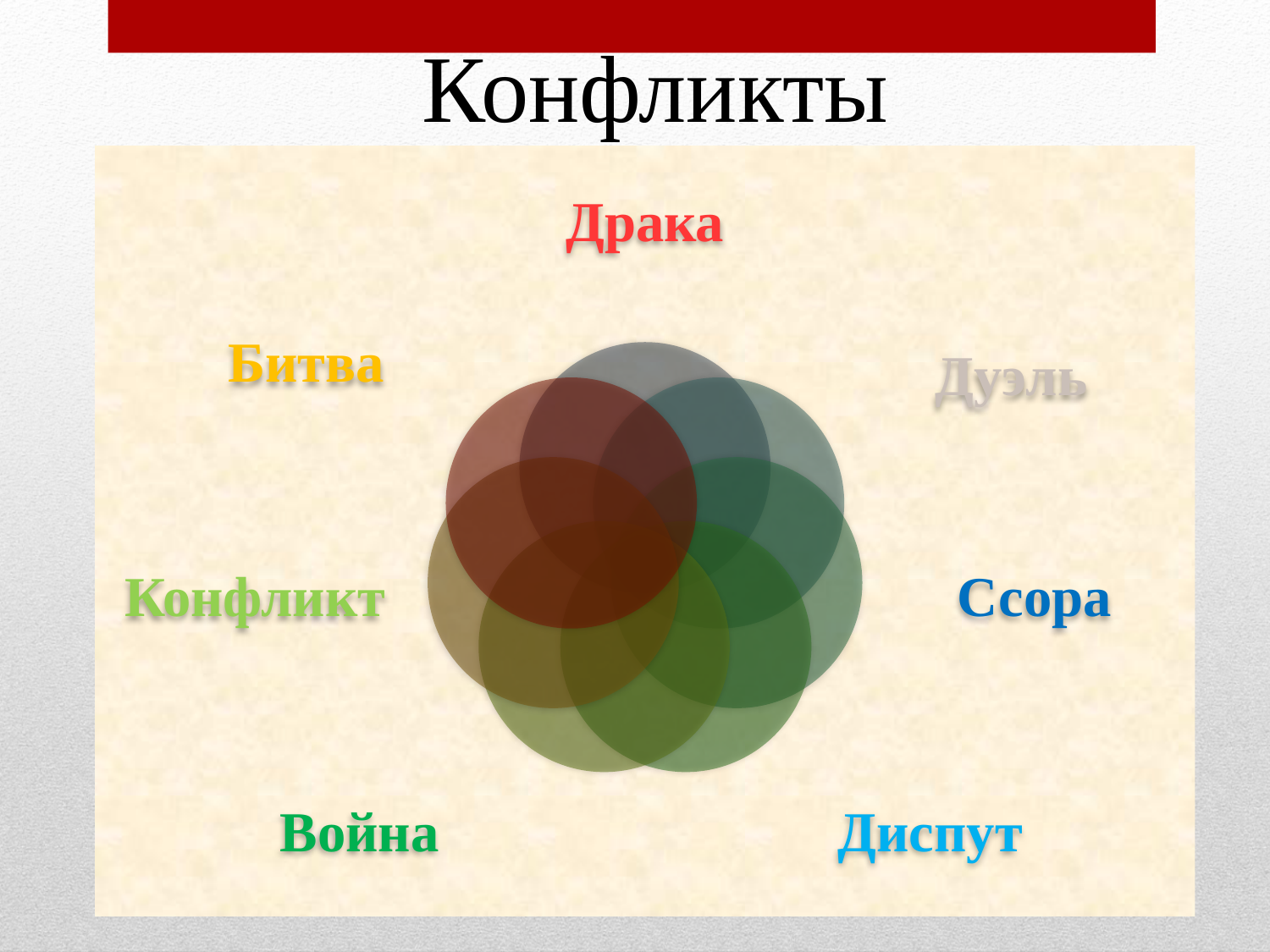

# Конфликты
Драка
Дуэль
Ссора
Диспут
Война
Конфликт
Битва